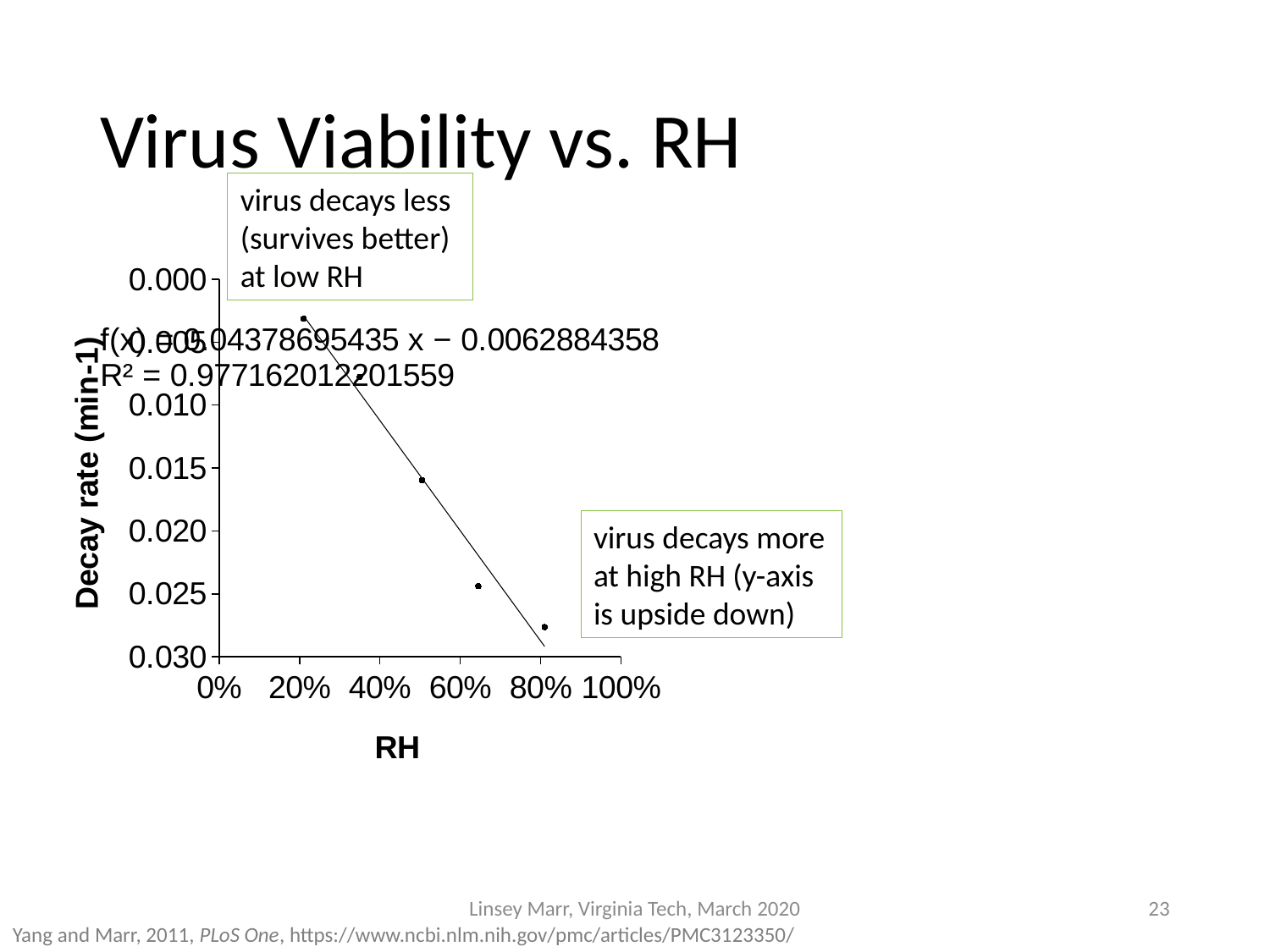

# Virus Viability vs. RH
virus decays less (survives better) at low RH

### Chart

| Category | decay rate |
|---|---|

virus decays more at high RH (y-axis is upside down)
Linsey Marr, Virginia Tech, March 2020
23
Yang and Marr, 2011, PLoS One, https://www.ncbi.nlm.nih.gov/pmc/articles/PMC3123350/